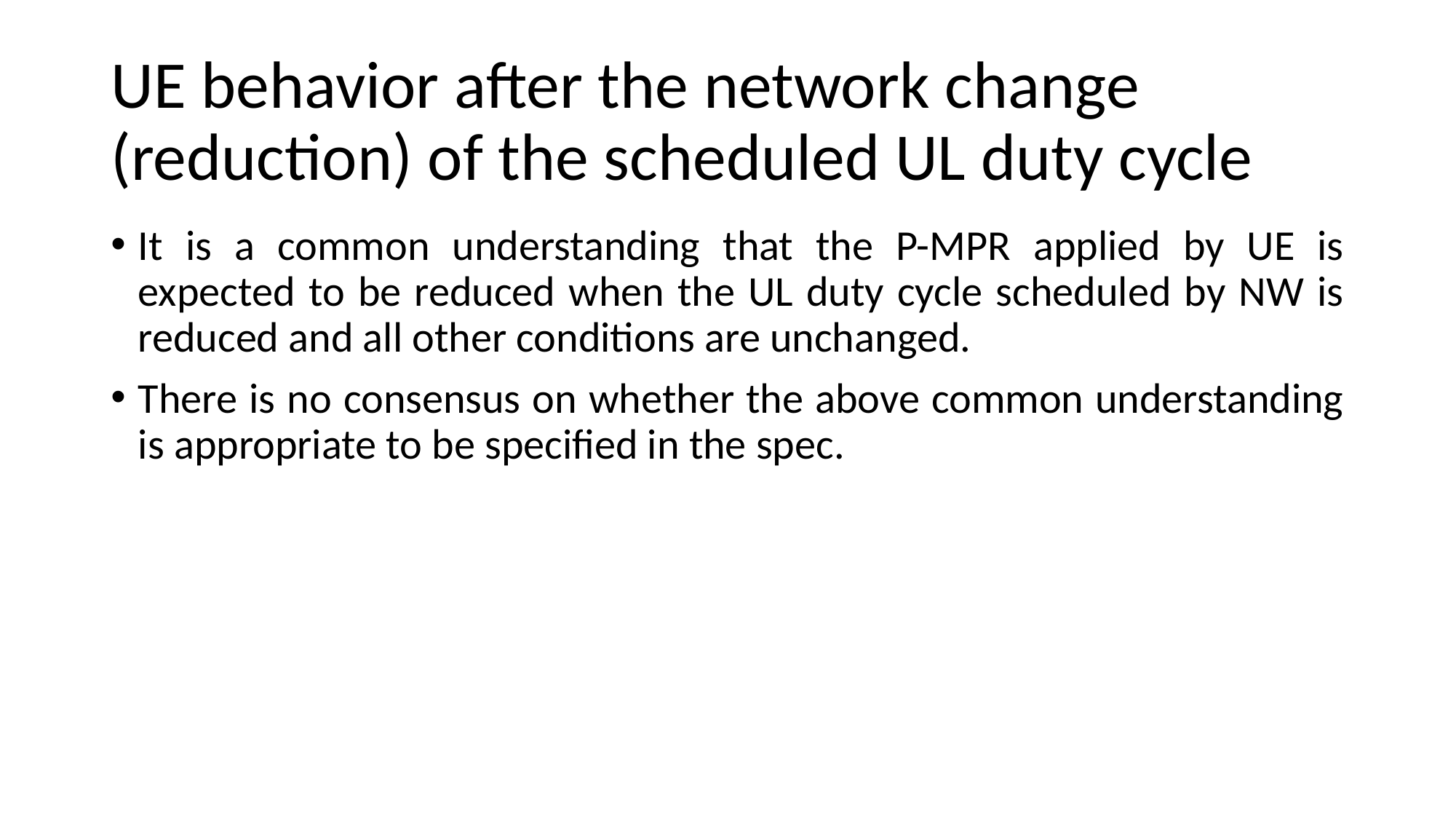

# UE behavior after the network change (reduction) of the scheduled UL duty cycle
It is a common understanding that the P-MPR applied by UE is expected to be reduced when the UL duty cycle scheduled by NW is reduced and all other conditions are unchanged.
There is no consensus on whether the above common understanding is appropriate to be specified in the spec.